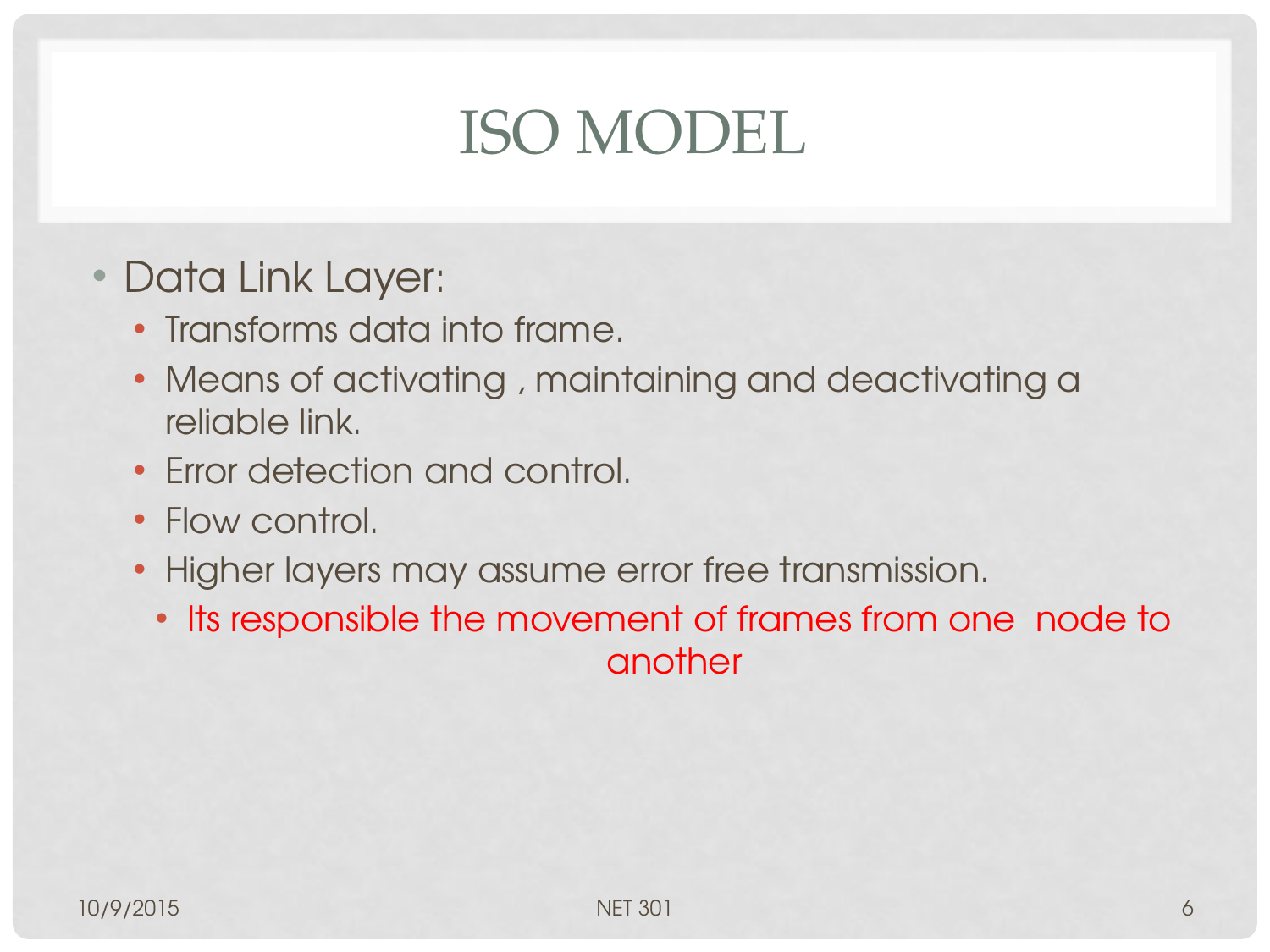

# ISO Model
Data Link Layer:
Transforms data into frame.
Means of activating , maintaining and deactivating a reliable link.
Error detection and control.
Flow control.
Higher layers may assume error free transmission.
Its responsible the movement of frames from one  node to another

10/9/2015
NET 301
6